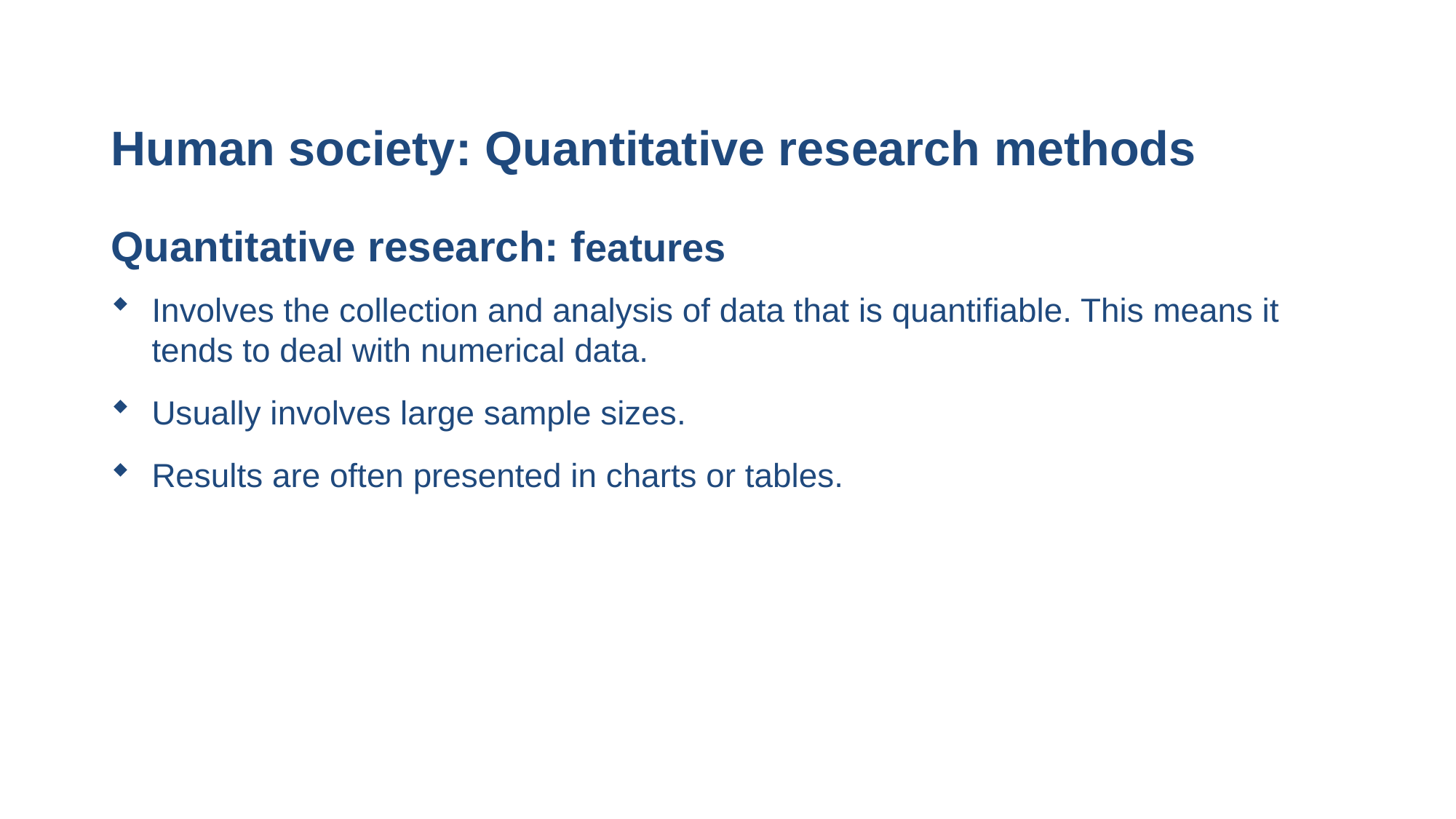

# Human society: Quantitative research methods
Quantitative research: features
Involves the collection and analysis of data that is quantifiable. This means it tends to deal with numerical data.
Usually involves large sample sizes.
Results are often presented in charts or tables.